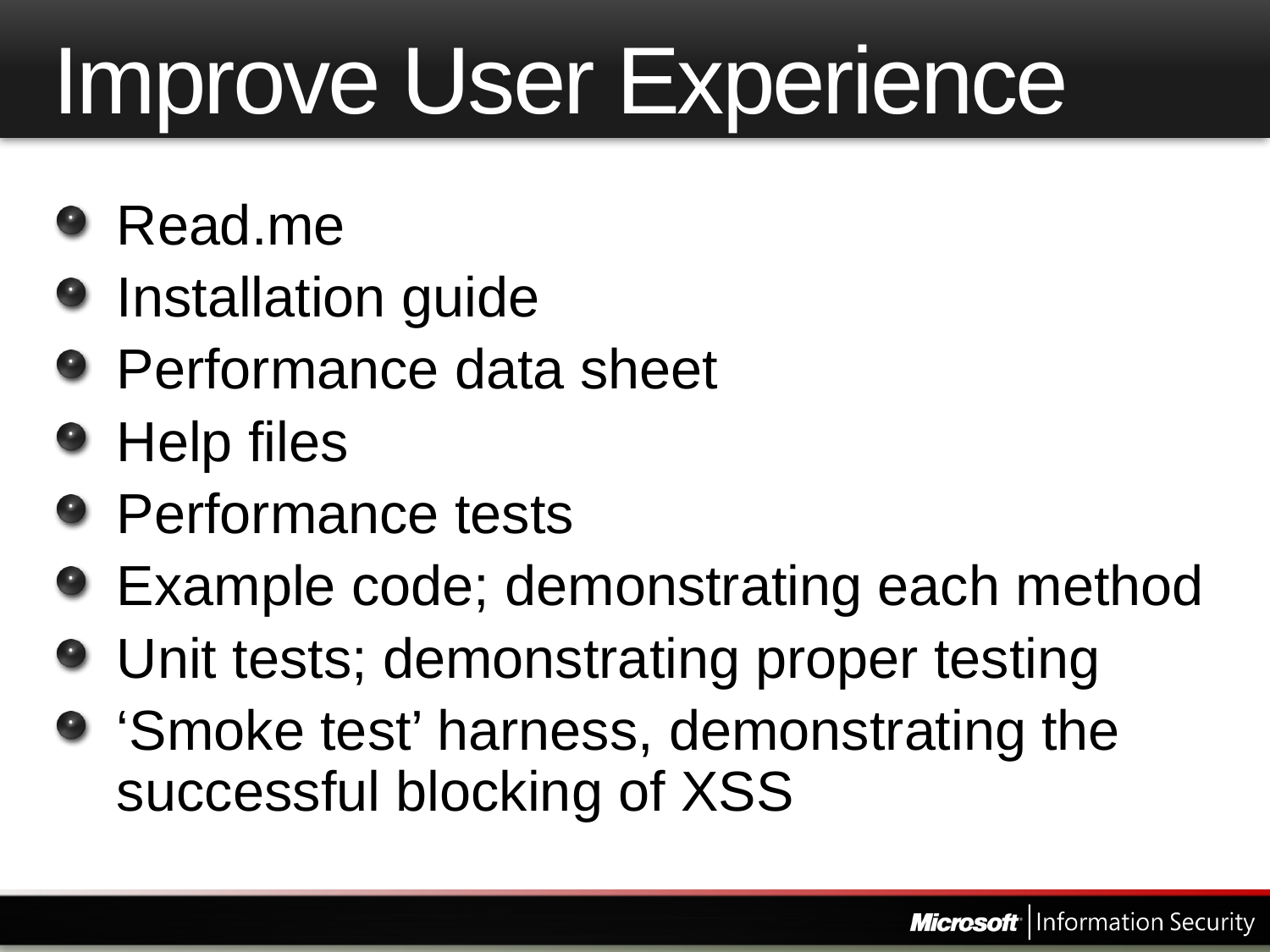

# Improve User Experience
Read.me
Installation guide
Performance data sheet
Help files
Performance tests
Example code; demonstrating each method
Unit tests; demonstrating proper testing
‘Smoke test’ harness, demonstrating the successful blocking of XSS